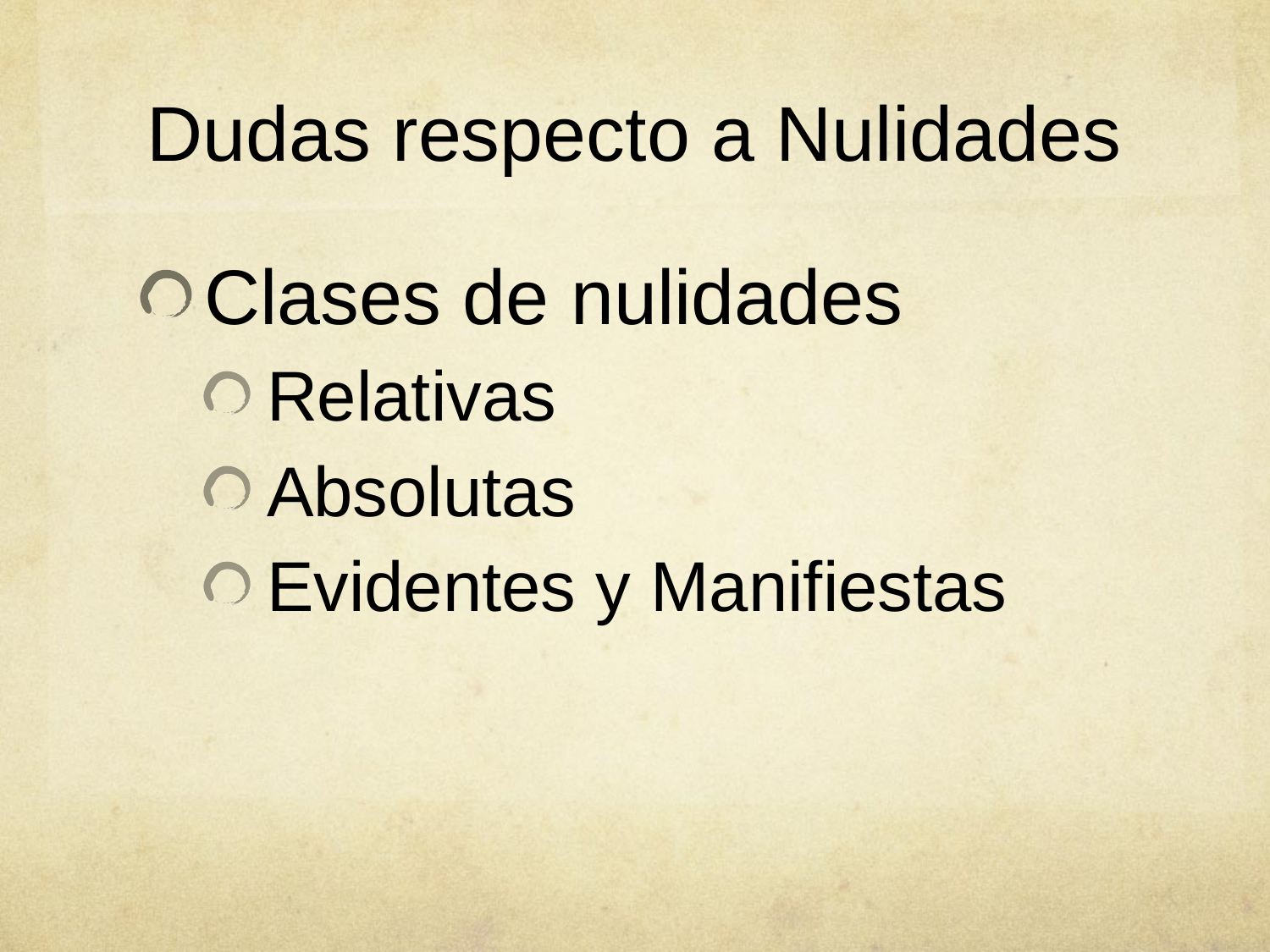

# Dudas respecto a Nulidades
Clases de nulidades
Relativas
Absolutas
Evidentes y Manifiestas